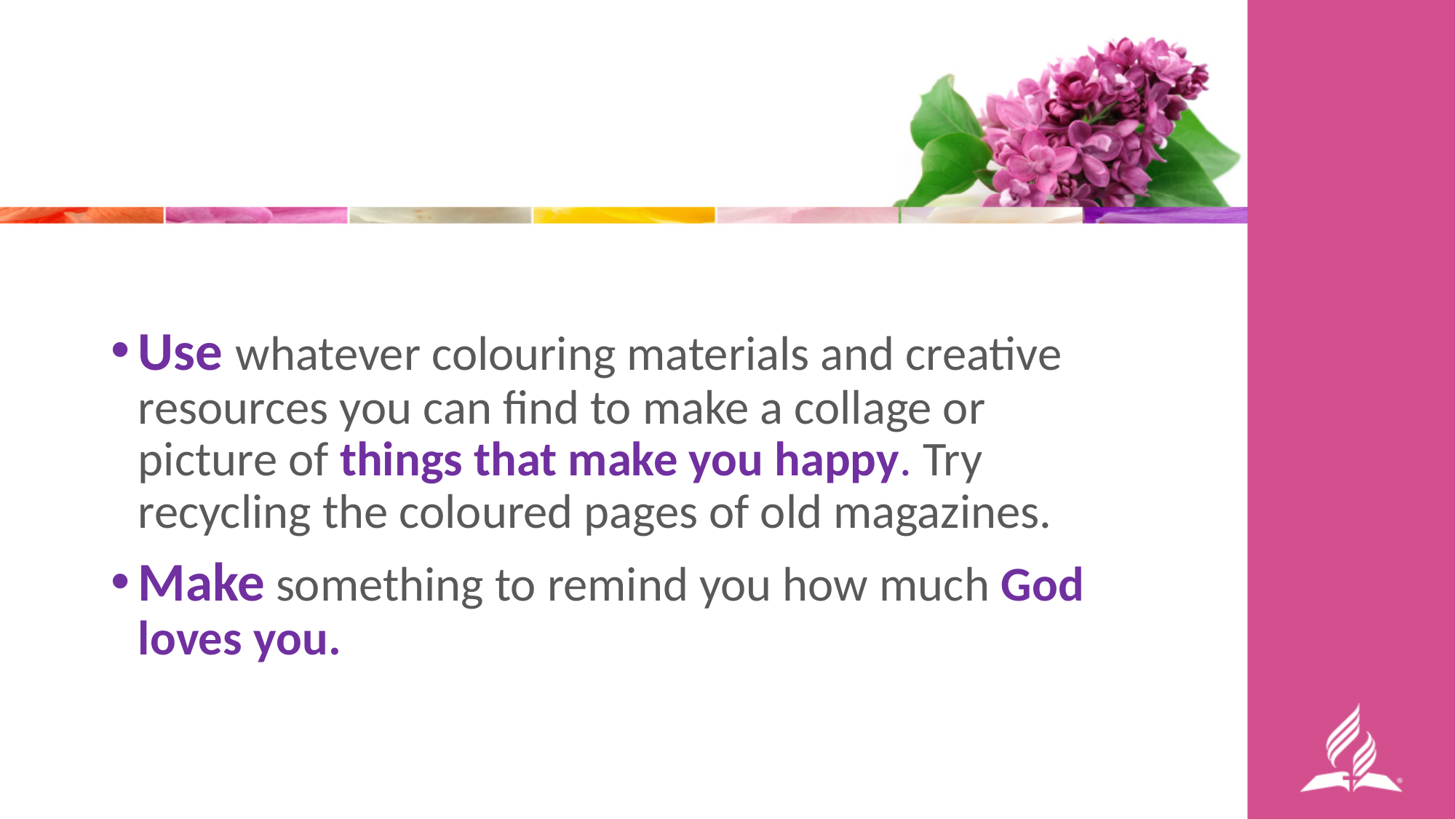

Use whatever colouring materials and creative resources you can find to make a collage or picture of things that make you happy. Try recycling the coloured pages of old magazines.
Make something to remind you how much God loves you.